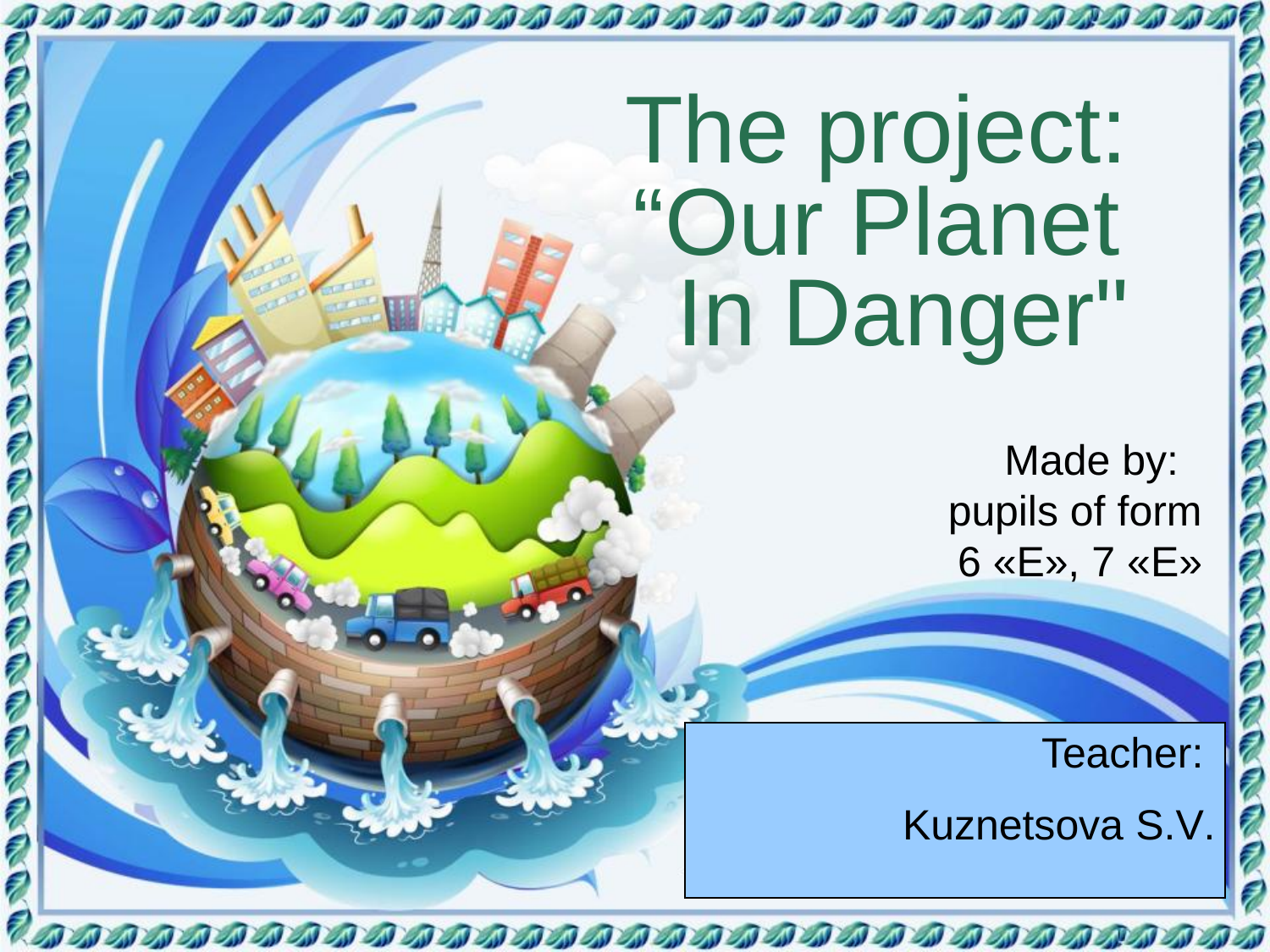

The project:
“Our Planet
 In Danger"
Made by:
pupils of form
 6 «E», 7 «E»

| Teacher: Kuznetsova S.V. |
| --- |